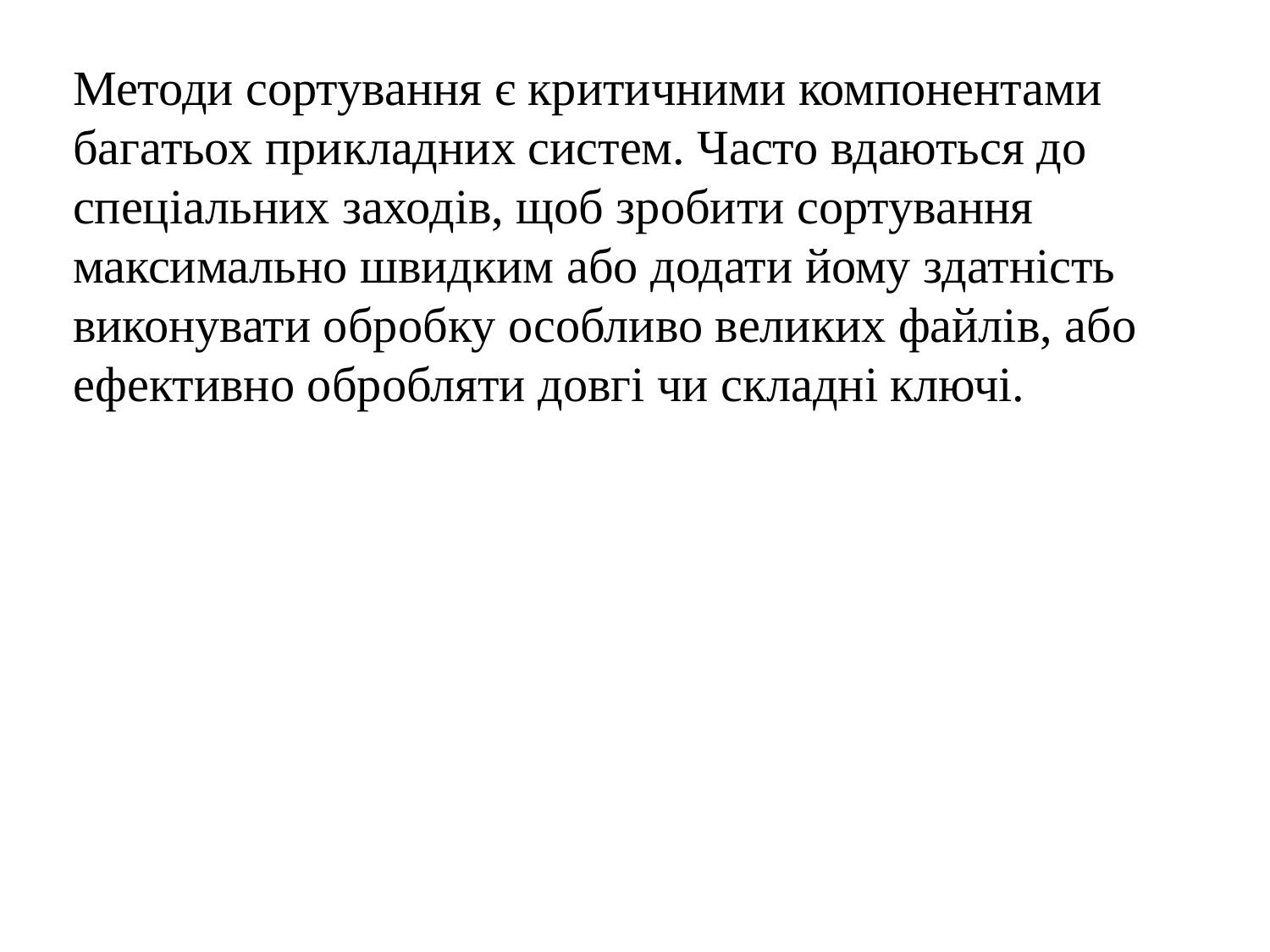

Методи сортування є критичними компонентами багатьох прикладних систем. Часто вдаються до спеціальних заходів, щоб зробити сортування максимально швидким або додати йому здатність виконувати обробку особливо великих файлів, або ефективно обробляти довгі чи складні ключі.